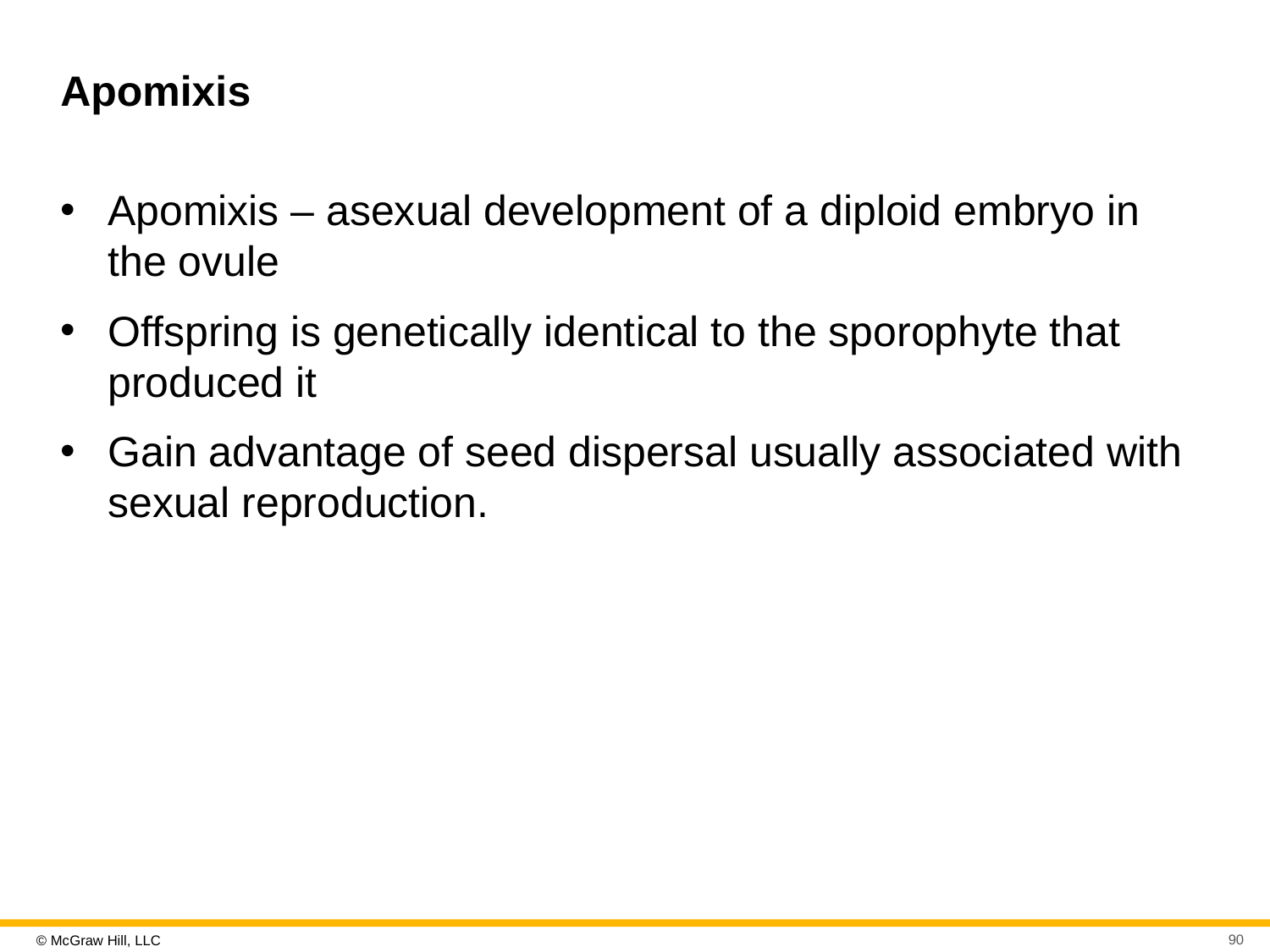

# Apomixis
Apomixis – asexual development of a diploid embryo in the ovule
Offspring is genetically identical to the sporophyte that produced it
Gain advantage of seed dispersal usually associated with sexual reproduction.
90